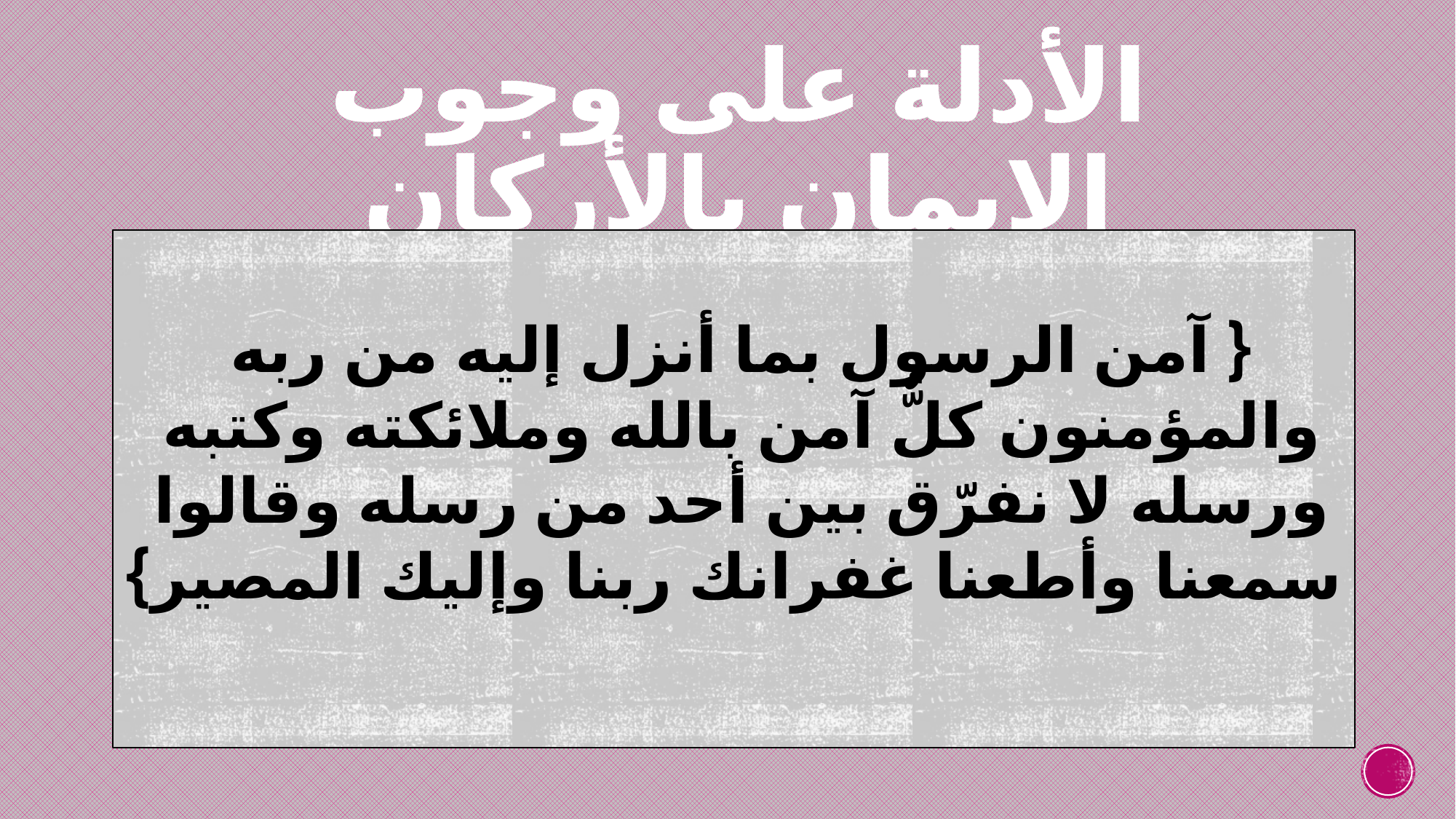

# الأدلة على وجوب الإيمان بالأركان

{ آمن الرسول بما أنزل إليه من ربه
والمؤمنون كلٌّ آمن بالله وملائكته وكتبه
ورسله لا نفرّق بين أحد من رسله وقالوا
سمعنا وأطعنا غفرانك ربنا وإليك المصير}